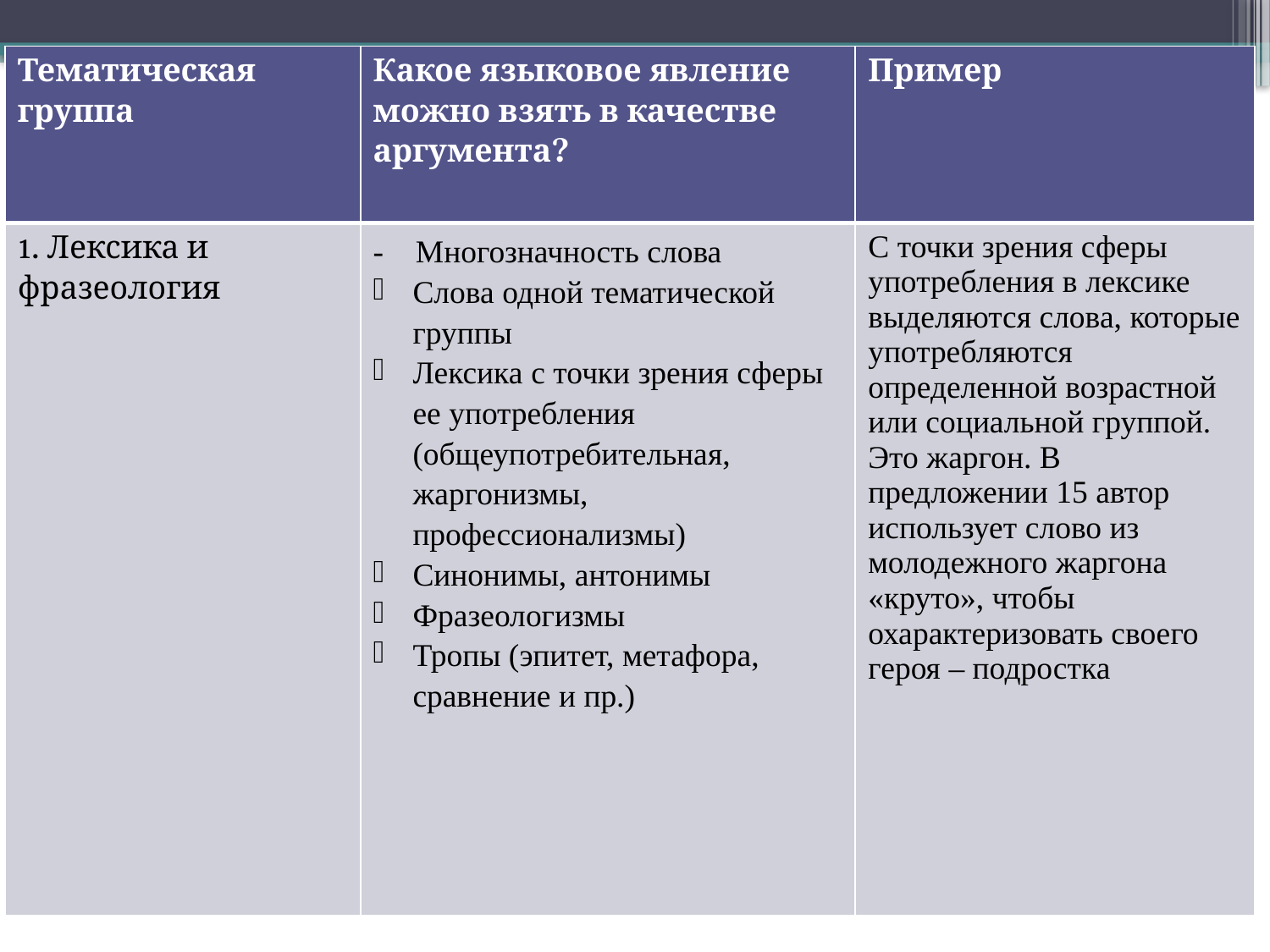

| Тематическая группа | Какое языковое явление можно взять в качестве аргумента? | Пример |
| --- | --- | --- |
| 1. Лексика и фразеология | - Многозначность слова Слова одной тематической группы Лексика с точки зрения сферы ее употребления (общеупотребительная, жаргонизмы, профессионализмы) Синонимы, антонимы Фразеологизмы Тропы (эпитет, метафора, сравнение и пр.) | С точки зрения сферы употребления в лексике выделяются слова, которые употребляются определенной возрастной или социальной группой. Это жаргон. В предложении 15 автор использует слово из молодежного жаргона «круто», чтобы охарактеризовать своего героя – подростка |